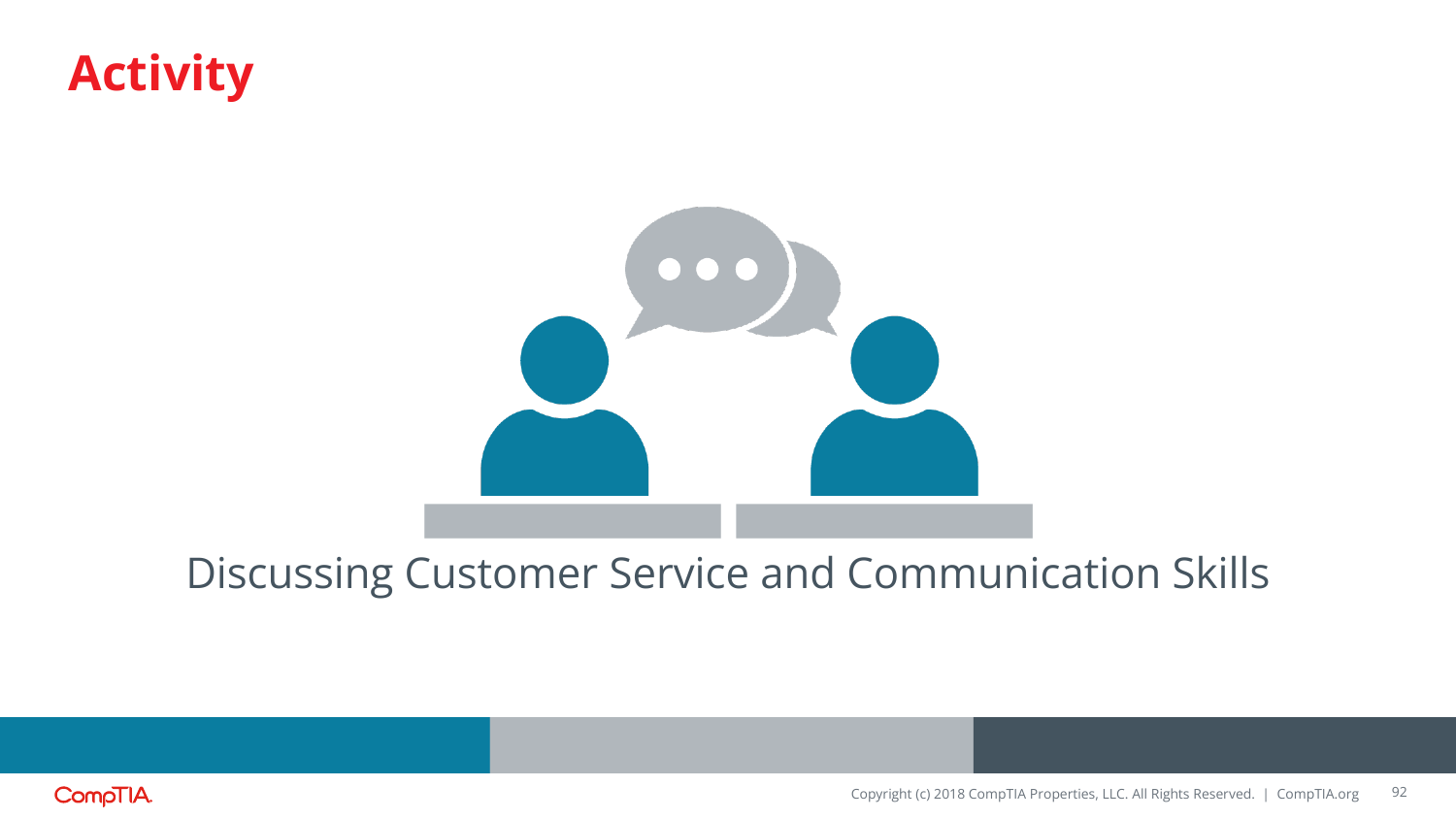

Discussing Customer Service and Communication Skills
92